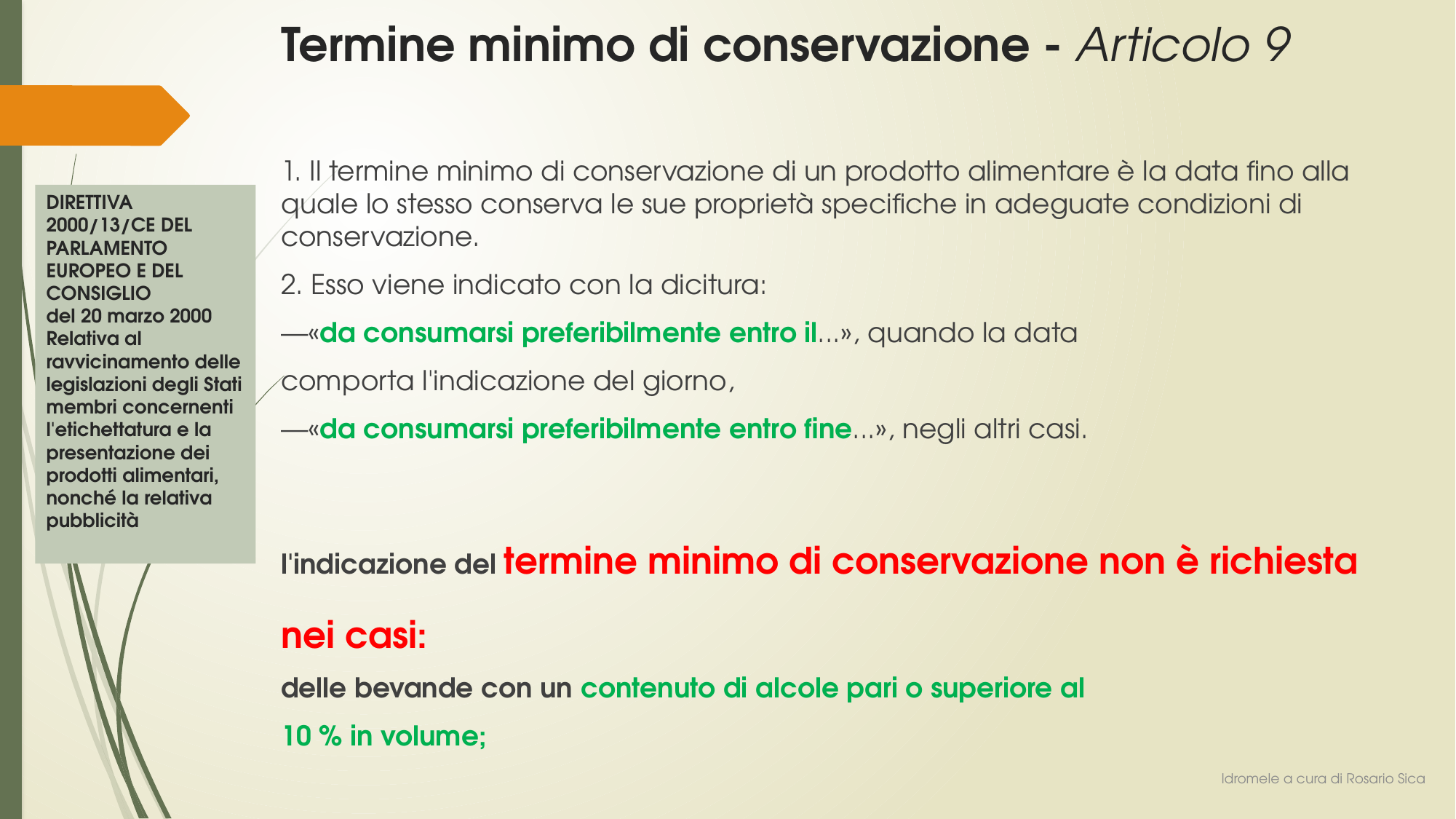

# Termine minimo di conservazione - Articolo 9

1. Il termine minimo di conservazione di un prodotto alimentare è la data fino alla quale lo stesso conserva le sue proprietà specifiche in adeguate condizioni di conservazione.
2. Esso viene indicato con la dicitura:
—«da consumarsi preferibilmente entro il...», quando la data
comporta l'indicazione del giorno,
—«da consumarsi preferibilmente entro fine...», negli altri casi.

l'indicazione del termine minimo di conservazione non è richiesta nei casi:
delle bevande con un contenuto di alcole pari o superiore al
10 % in volume;

DIRETTIVA 2000/13/CE DEL PARLAMENTO EUROPEO E DEL CONSIGLIO
del 20 marzo 2000
Relativa al ravvicinamento delle legislazioni degli Stati membri concernenti l'etichettatura e la presentazione dei prodotti alimentari, nonché la relativa pubblicità
Idromele a cura di Rosario Sica